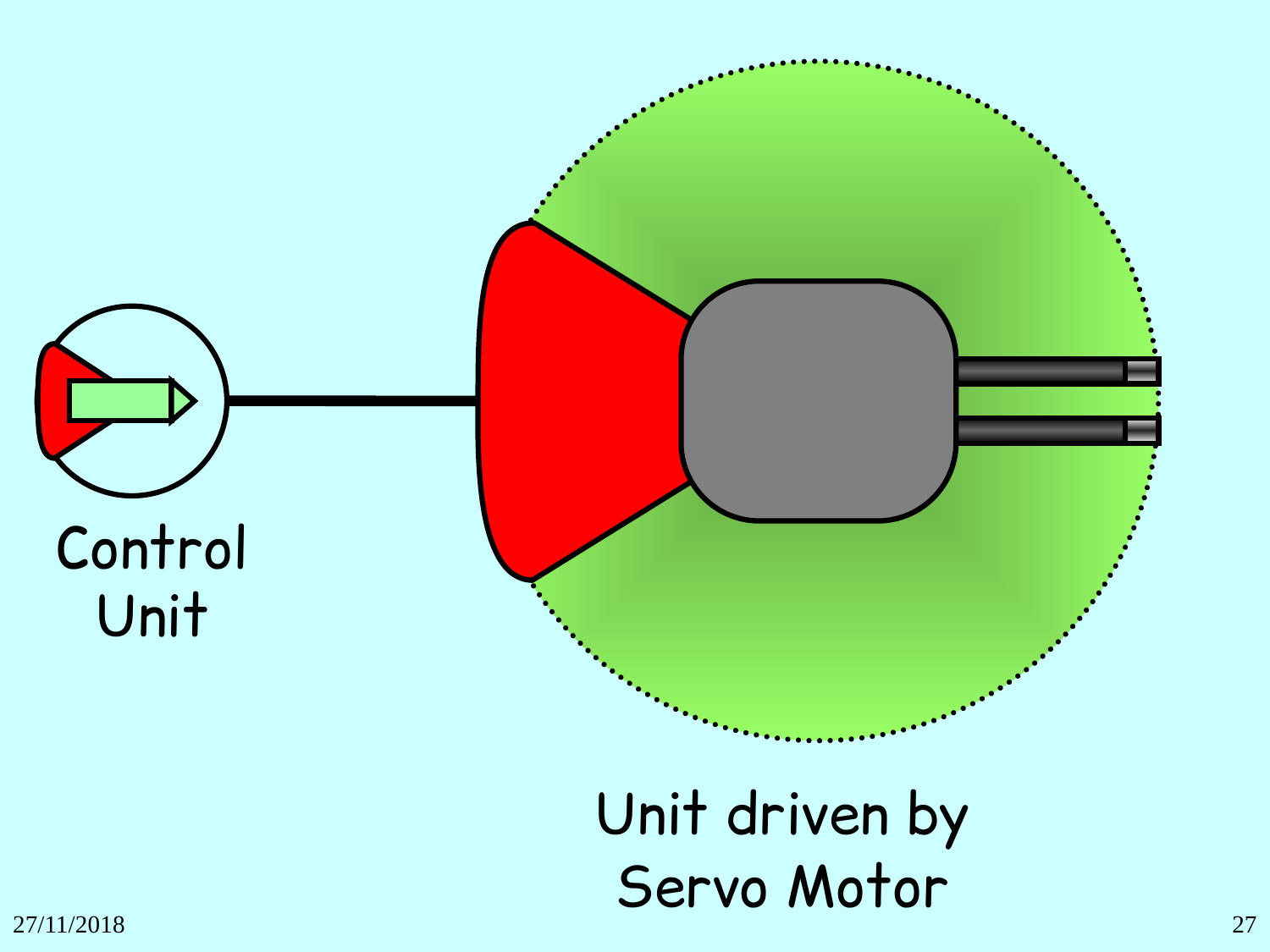

Control Unit
Unit driven by
Servo Motor
27/11/2018
27